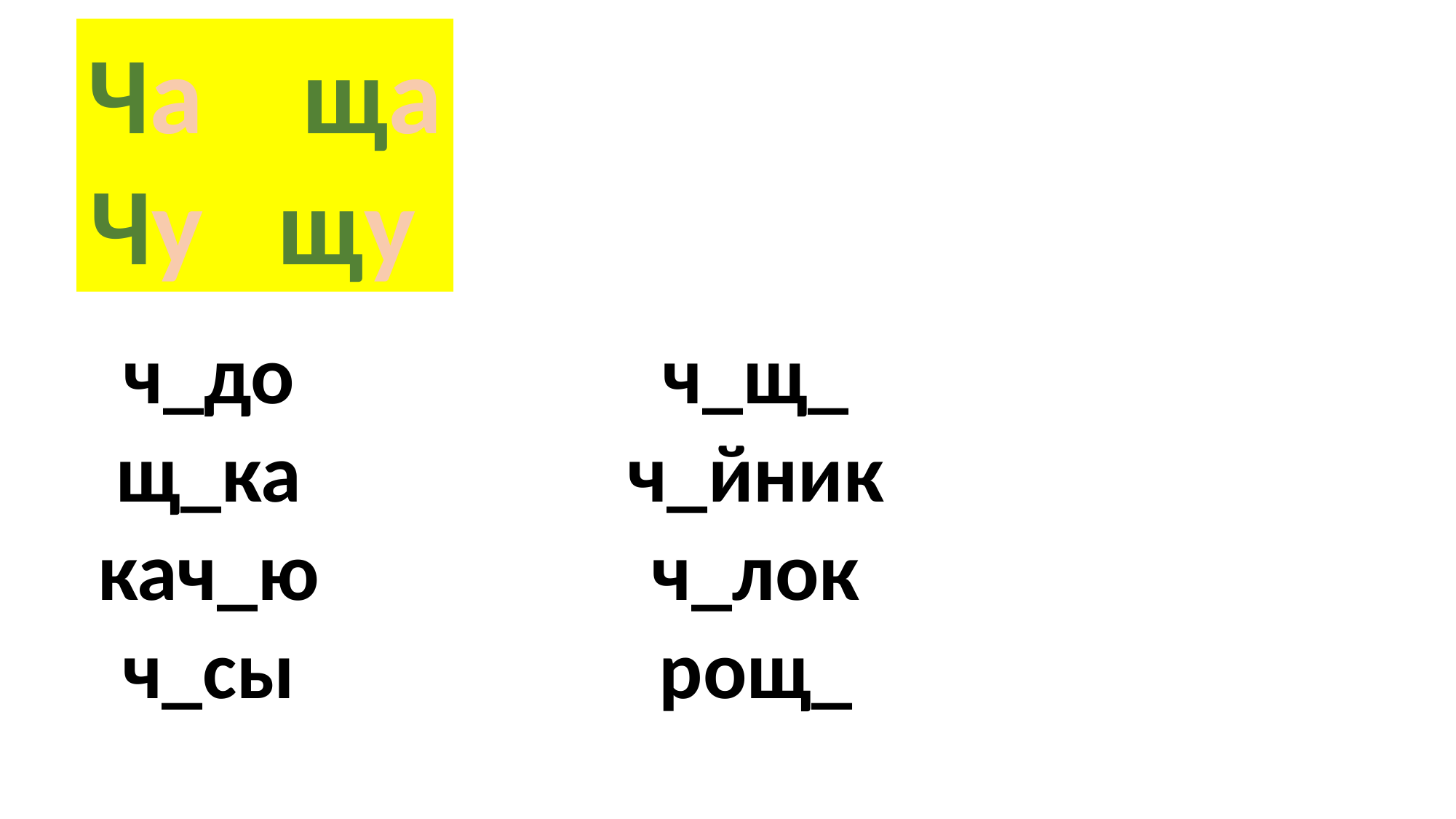

Ча    ща
Чу   щу
ч_до
щ_ка
кач_ю
ч_сы
ч_щ_
ч_йник
ч_лок
рощ_